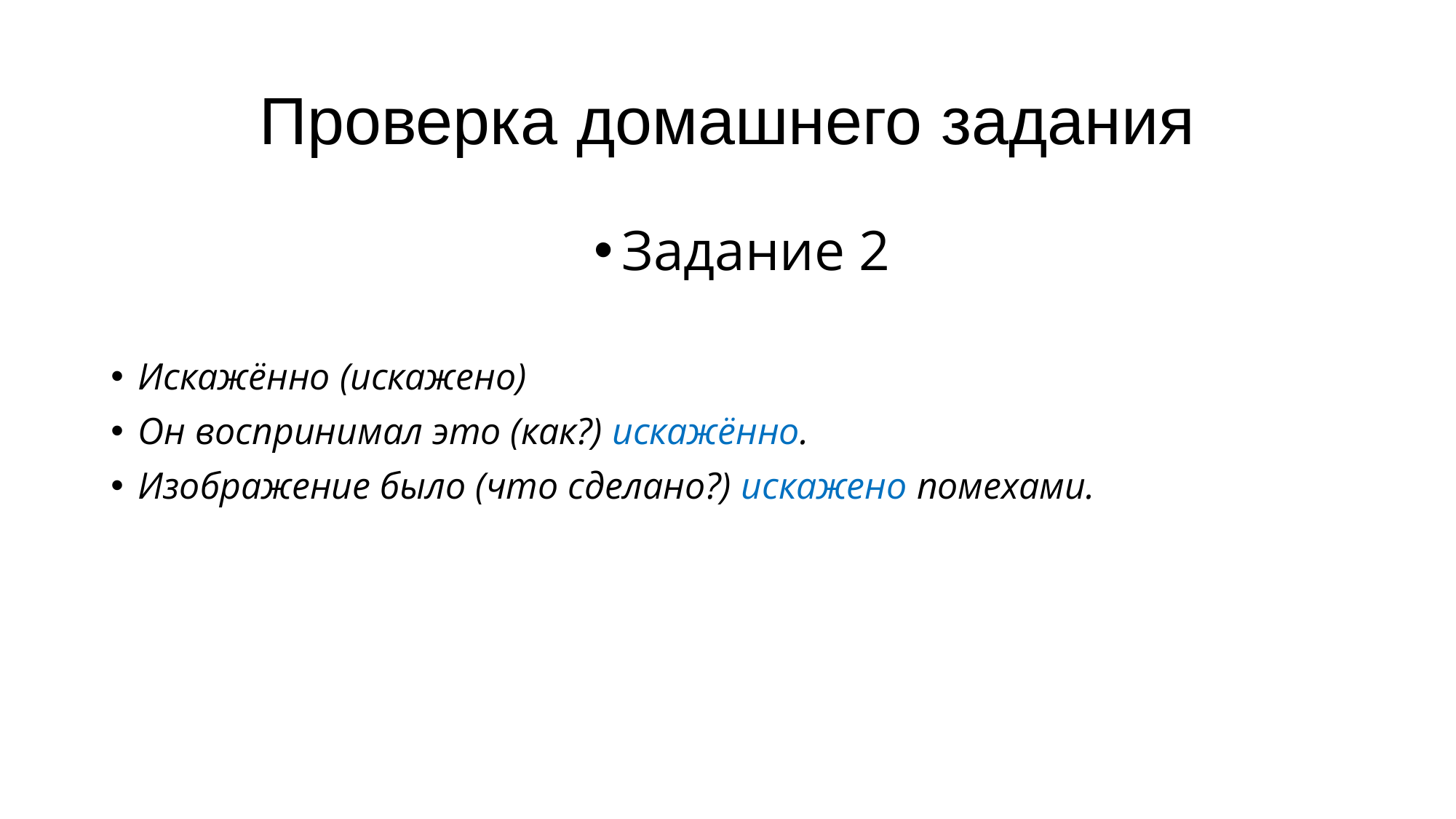

# Проверка домашнего задания
Задание 2

Искажённо (искажено)
Он воспринимал это (как?) искажённо.
Изображение было (что сделано?) искажено помехами.